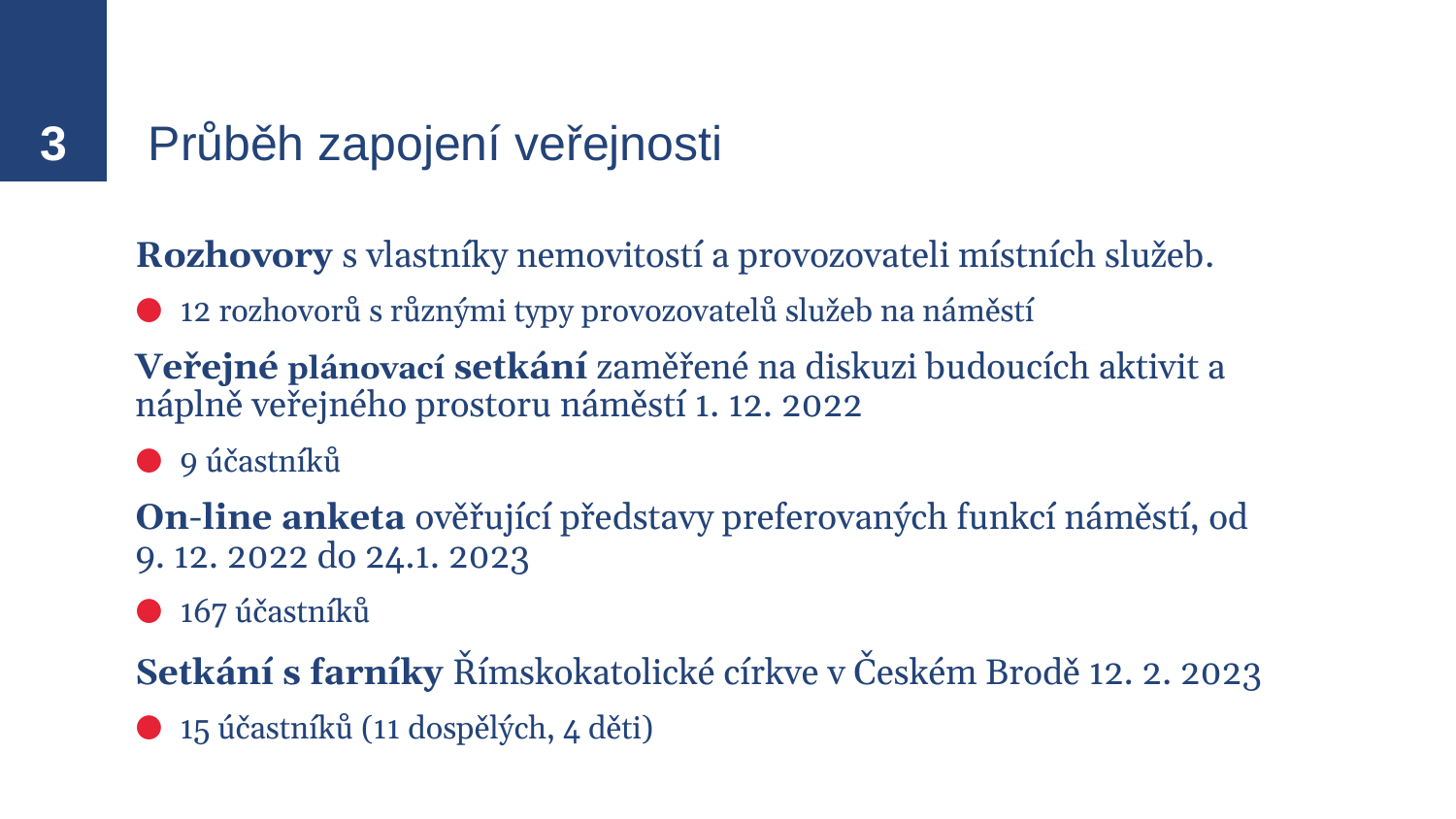

# Průběh zapojení veřejnosti
3
Rozhovory s vlastníky nemovitostí a provozovateli místních služeb.
12 rozhovorů s různými typy provozovatelů služeb na náměstí
Veřejné plánovací setkání zaměřené na diskuzi budoucích aktivit a náplně veřejného prostoru náměstí 1. 12. 2022
9 účastníků
On-line anketa ověřující představy preferovaných funkcí náměstí, od 9. 12. 2022 do 24.1. 2023
167 účastníků
Setkání s farníky Římskokatolické církve v Českém Brodě 12. 2. 2023
15 účastníků (11 dospělých, 4 děti)